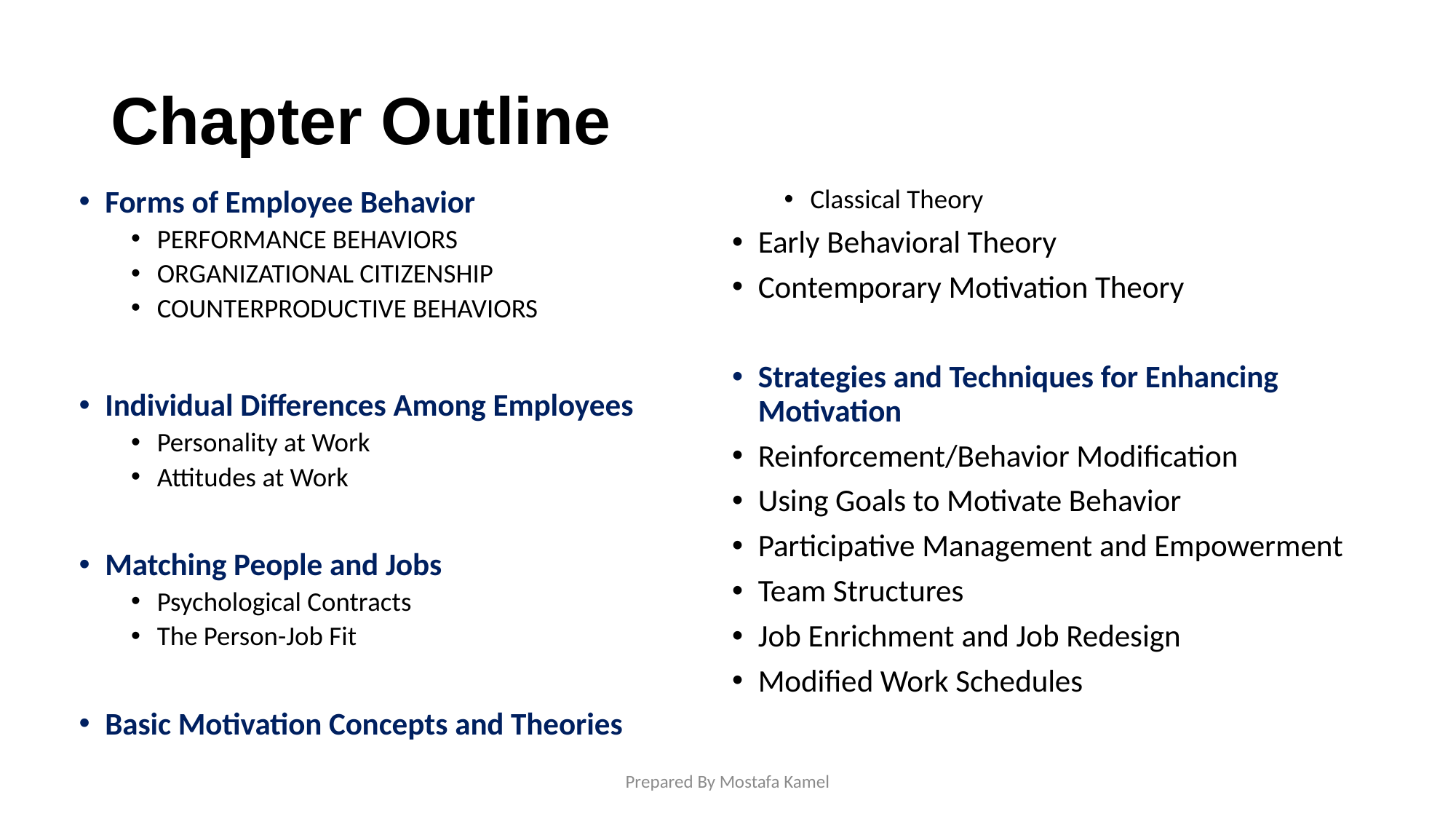

# Chapter Outline
Forms of Employee Behavior
Performance Behaviors
Organizational Citizenship
Counterproductive Behaviors

Individual Differences Among Employees
Personality at Work
Attitudes at Work

Matching People and Jobs
Psychological Contracts
The Person-Job Fit

Basic Motivation Concepts and Theories
Classical Theory
Early Behavioral Theory
Contemporary Motivation Theory

Strategies and Techniques for Enhancing Motivation
Reinforcement/Behavior Modification
Using Goals to Motivate Behavior
Participative Management and Empowerment
Team Structures
Job Enrichment and Job Redesign
Modified Work Schedules

Prepared By Mostafa Kamel